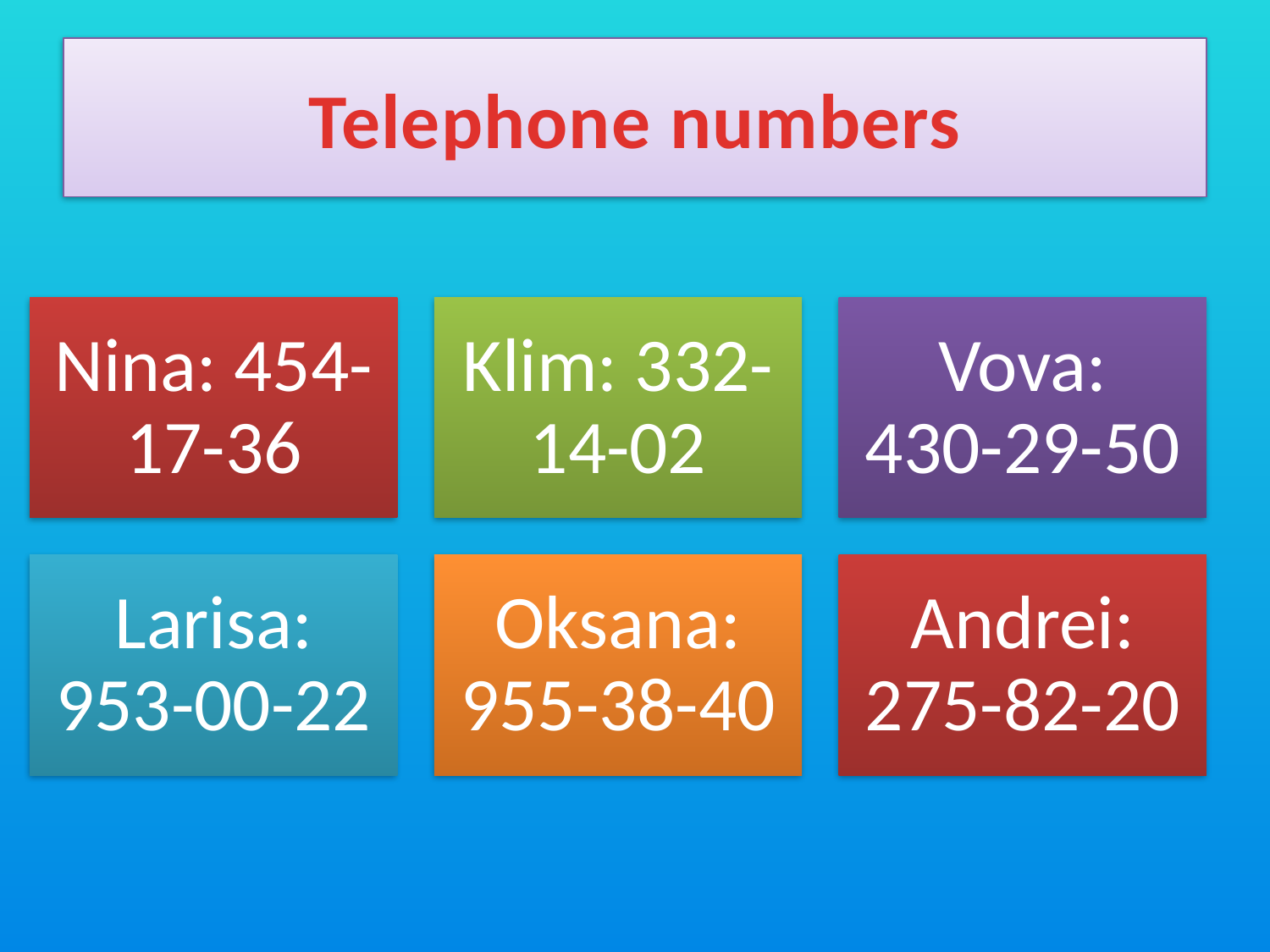

# Telephone numbers
Nina: 454-17-36
Klim: 332-14-02
Vova: 430-29-50
Larisa: 953-00-22
Oksana: 955-38-40
Andrei: 275-82-20